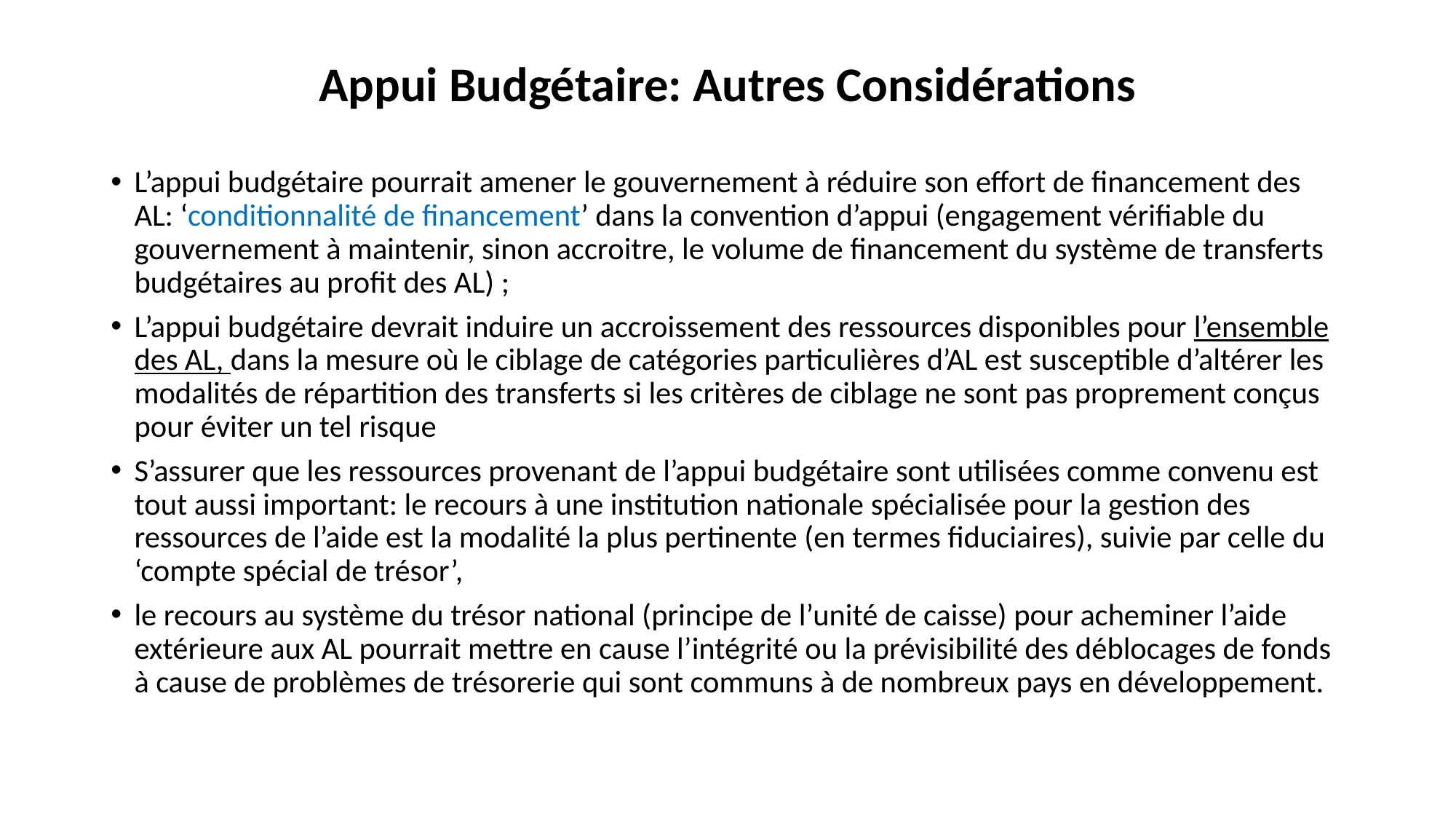

# Appui Budgétaire: Autres Considérations
L’appui budgétaire pourrait amener le gouvernement à réduire son effort de financement des AL: ‘conditionnalité de financement’ dans la convention d’appui (engagement vérifiable du gouvernement à maintenir, sinon accroitre, le volume de financement du système de transferts budgétaires au profit des AL) ;
L’appui budgétaire devrait induire un accroissement des ressources disponibles pour l’ensemble des AL, dans la mesure où le ciblage de catégories particulières d’AL est susceptible d’altérer les modalités de répartition des transferts si les critères de ciblage ne sont pas proprement conçus pour éviter un tel risque
S’assurer que les ressources provenant de l’appui budgétaire sont utilisées comme convenu est tout aussi important: le recours à une institution nationale spécialisée pour la gestion des ressources de l’aide est la modalité la plus pertinente (en termes fiduciaires), suivie par celle du ‘compte spécial de trésor’,
le recours au système du trésor national (principe de l’unité de caisse) pour acheminer l’aide extérieure aux AL pourrait mettre en cause l’intégrité ou la prévisibilité des déblocages de fonds à cause de problèmes de trésorerie qui sont communs à de nombreux pays en développement.